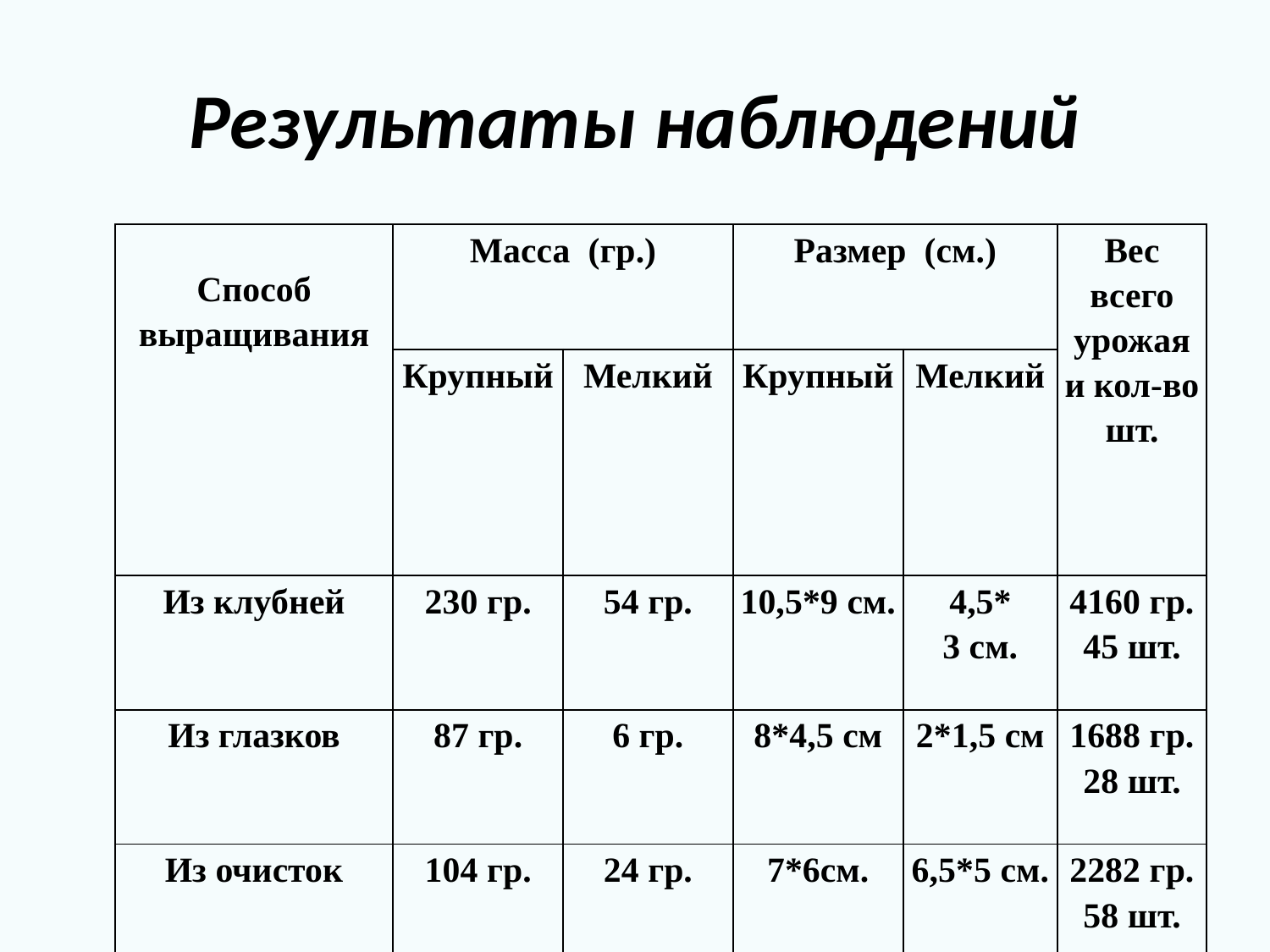

# Результаты наблюдений

| Способ выращивания | Масса (гр.) |  | Размер (см.) |  | Вес всего урожая и кол-во шт. |
| --- | --- | --- | --- | --- | --- |
|  | Крупный | Мелкий | Крупный | Мелкий |  |
| Из клубней | 230 гр. | 54 гр. | 10,5\*9 см. | 4,5\* 3 см. | 4160 гр. 45 шт. |
| Из глазков | 87 гр. | 6 гр. | 8\*4,5 см | 2\*1,5 см | 1688 гр. 28 шт. |
| Из очисток | 104 гр. | 24 гр. | 7\*6см. | 6,5\*5 см. | 2282 гр. 58 шт. |